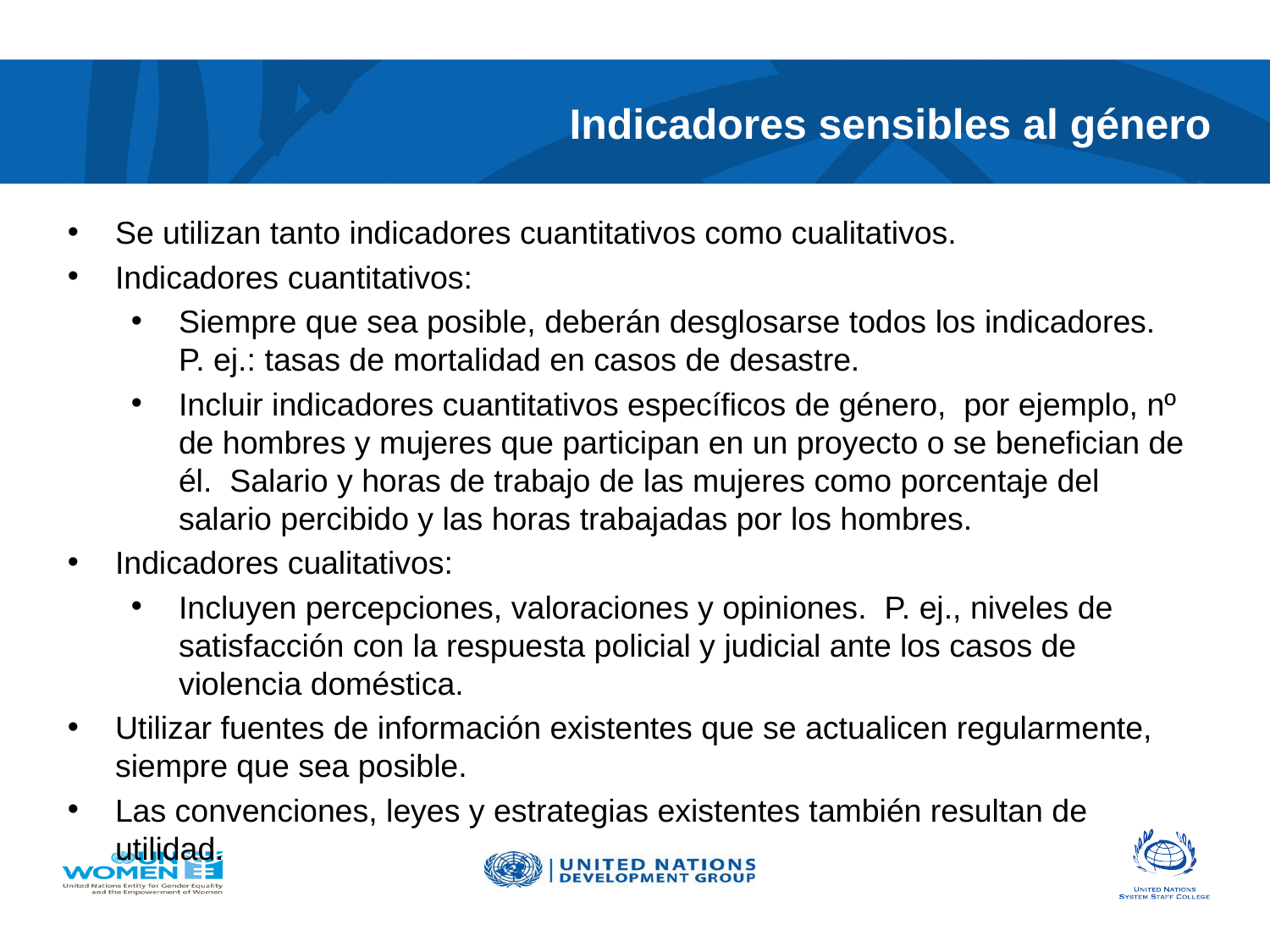

# Indicadores sensibles al género
Se utilizan tanto indicadores cuantitativos como cualitativos.
Indicadores cuantitativos:
Siempre que sea posible, deberán desglosarse todos los indicadores.  P. ej.: tasas de mortalidad en casos de desastre.
Incluir indicadores cuantitativos específicos de género,  por ejemplo, nº de hombres y mujeres que participan en un proyecto o se benefician de él.  Salario y horas de trabajo de las mujeres como porcentaje del salario percibido y las horas trabajadas por los hombres.
Indicadores cualitativos:
Incluyen percepciones, valoraciones y opiniones.  P. ej., niveles de satisfacción con la respuesta policial y judicial ante los casos de violencia doméstica.
Utilizar fuentes de información existentes que se actualicen regularmente, siempre que sea posible.
Las convenciones, leyes y estrategias existentes también resultan de utilidad.